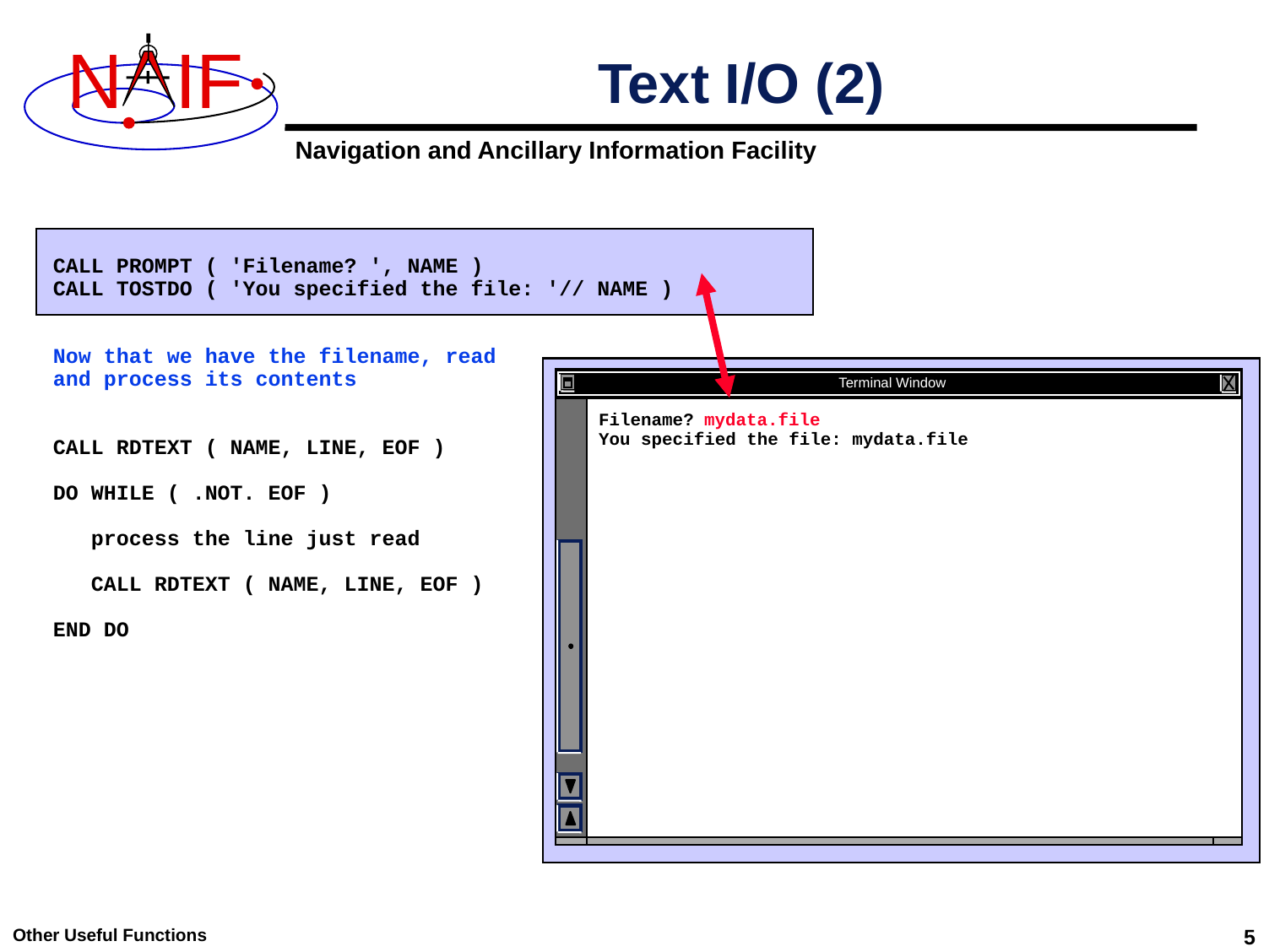

# Text I/O (2)

CALL PROMPT ( 'Filename? ', NAME )
CALL TOSTDO ( 'You specified the file: '// NAME )

Now that we have the filename, read
and process its contents

CALL RDTEXT ( NAME, LINE, EOF )

DO WHILE ( .NOT. EOF )

   process the line just read

   CALL RDTEXT ( NAME, LINE, EOF )

END DO

Terminal Window

Filename? mydata.file
You specified the file: mydata.file
Other Useful Functions
5